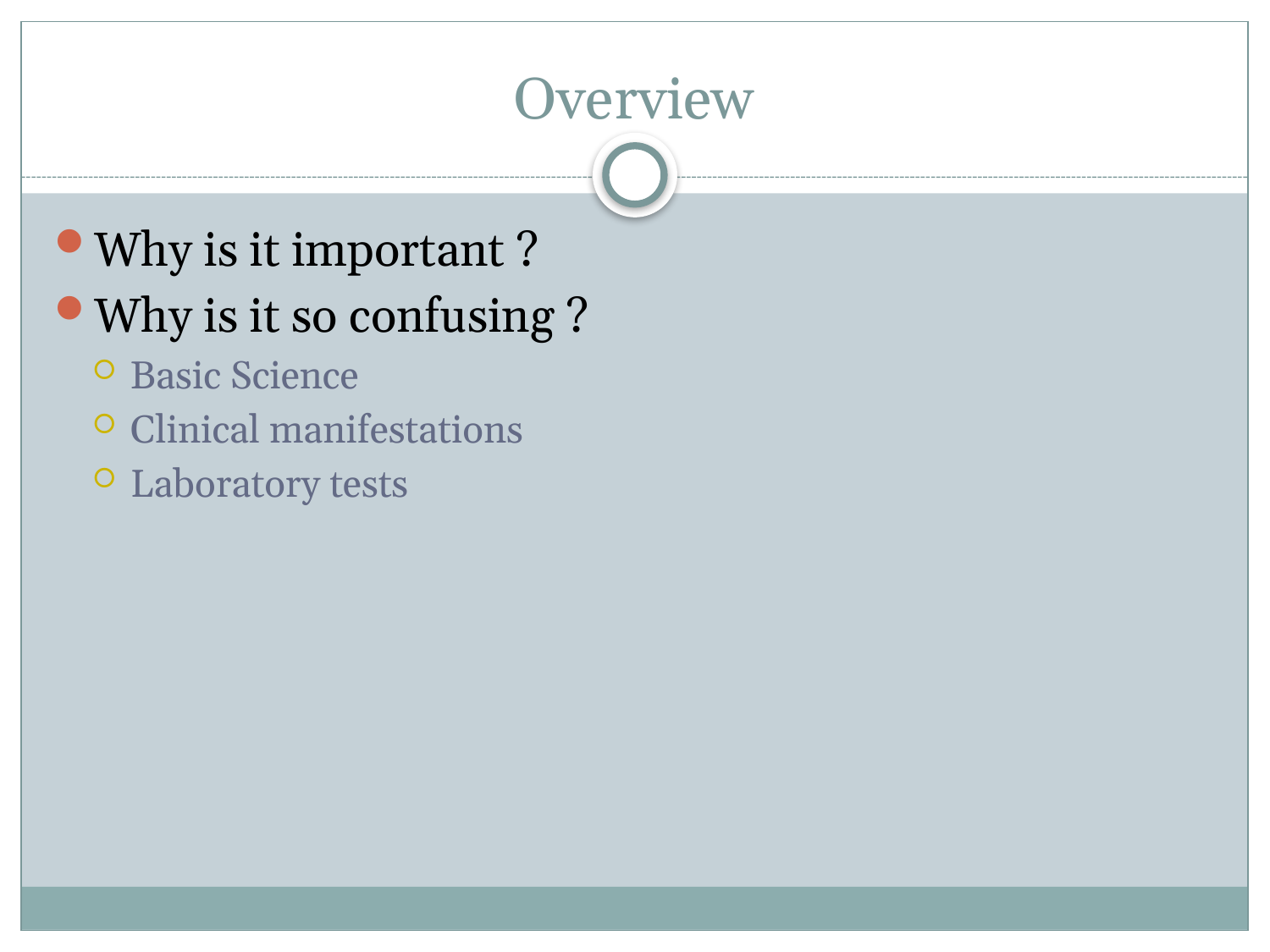

# Overview
Why is it important ?
Why is it so confusing ?
Basic Science
Clinical manifestations
Laboratory tests